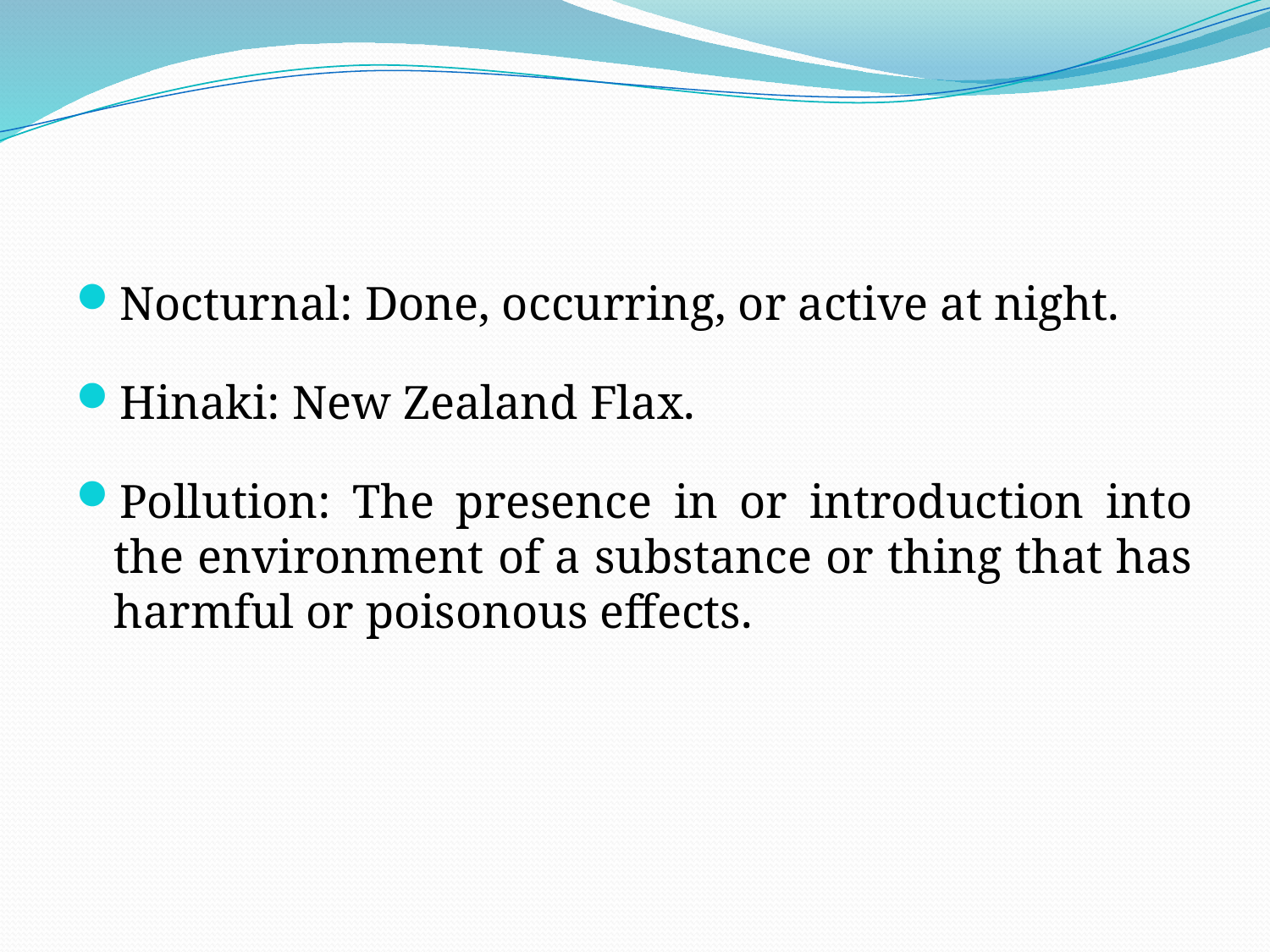

#
Nocturnal: Done, occurring, or active at night.

Hinaki: New Zealand Flax.

Pollution: The presence in or introduction into the environment of a substance or thing that has harmful or poisonous effects.